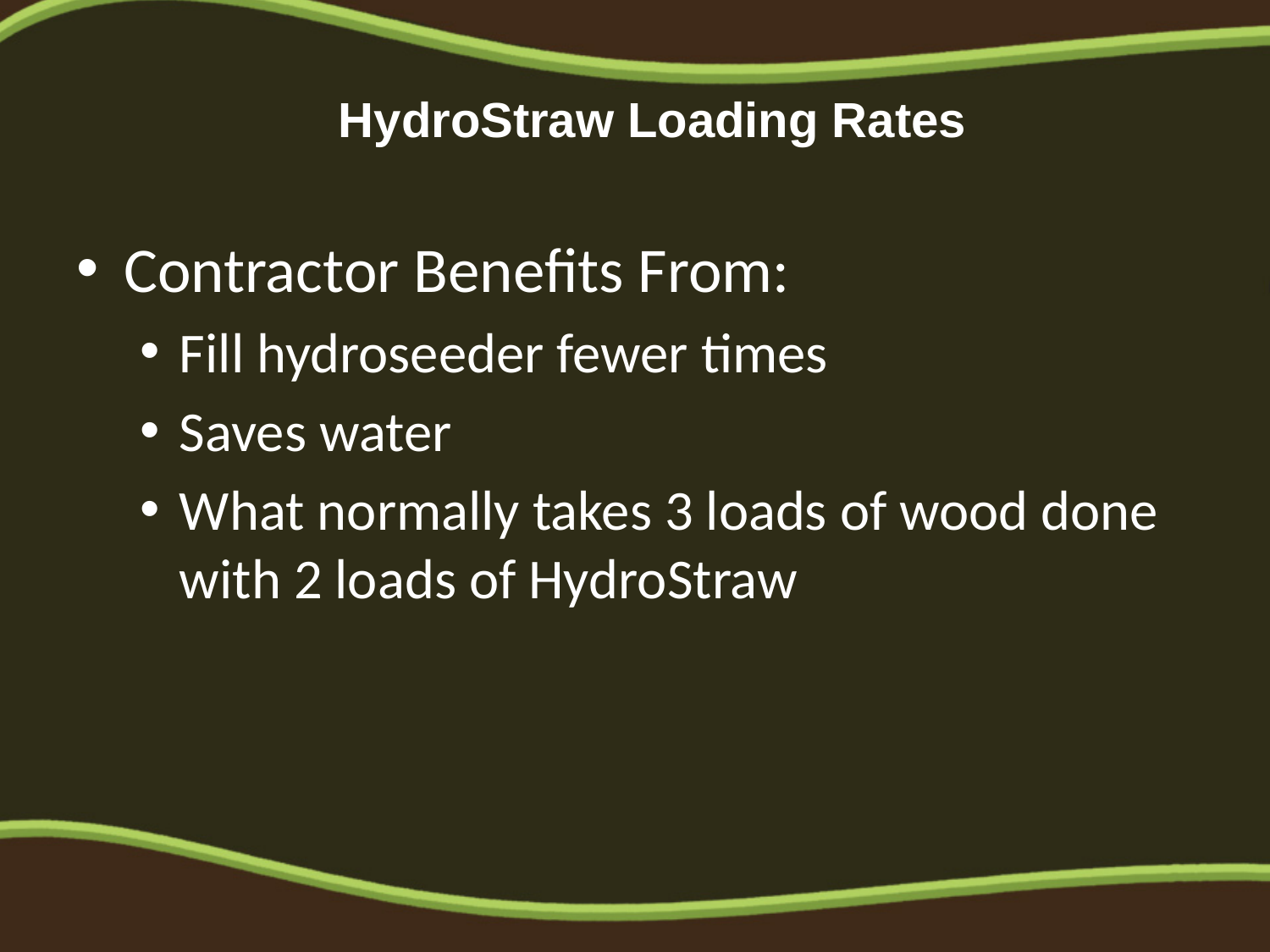

# HydroStraw Loading Rates
Contractor Benefits From:
Fill hydroseeder fewer times
Saves water
What normally takes 3 loads of wood done with 2 loads of HydroStraw